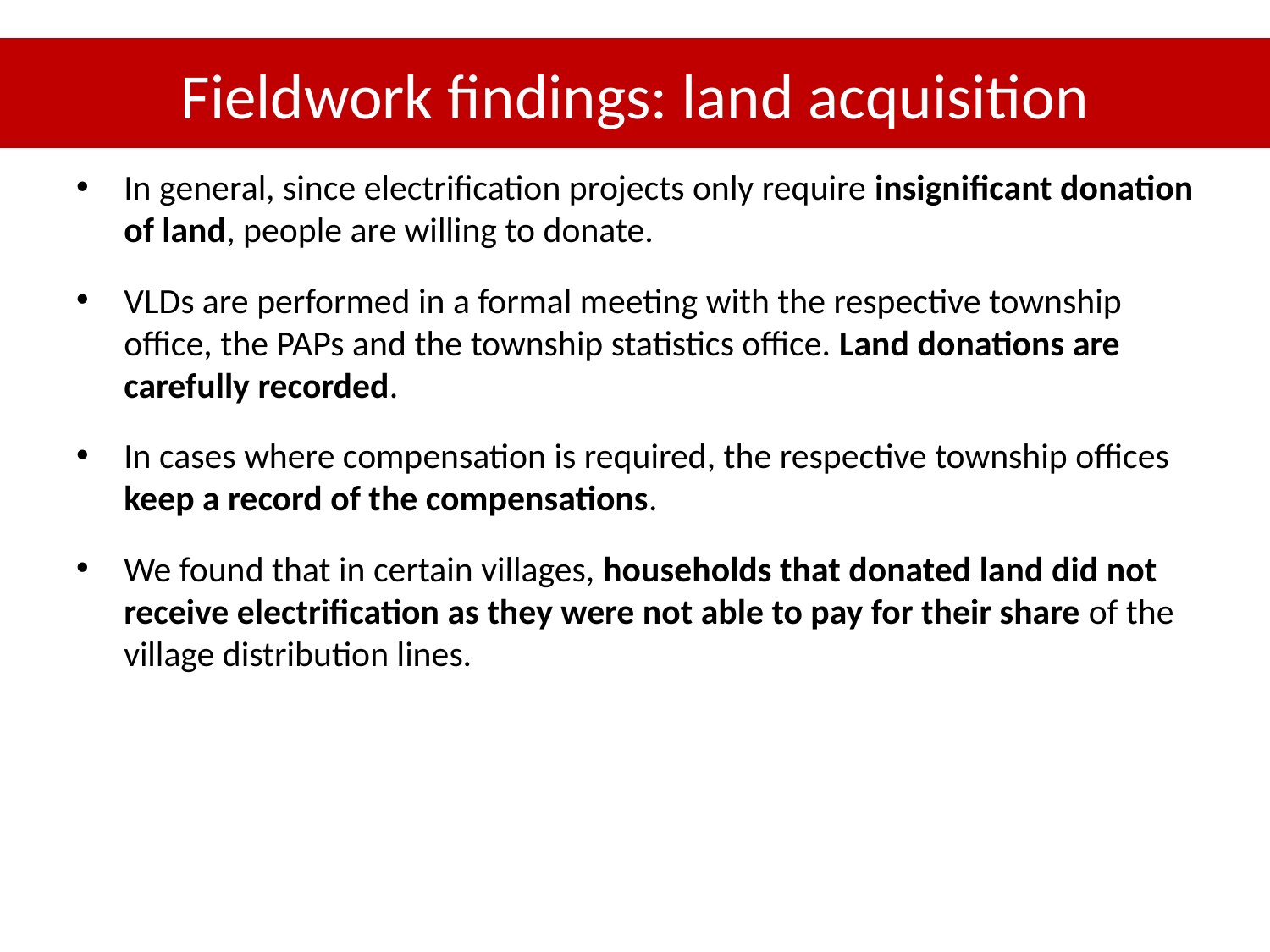

# Fieldwork findings: land acquisition
In general, since electrification projects only require insignificant donation of land, people are willing to donate.
VLDs are performed in a formal meeting with the respective township office, the PAPs and the township statistics office. Land donations are carefully recorded.
In cases where compensation is required, the respective township offices keep a record of the compensations.
We found that in certain villages, households that donated land did not receive electrification as they were not able to pay for their share of the village distribution lines.